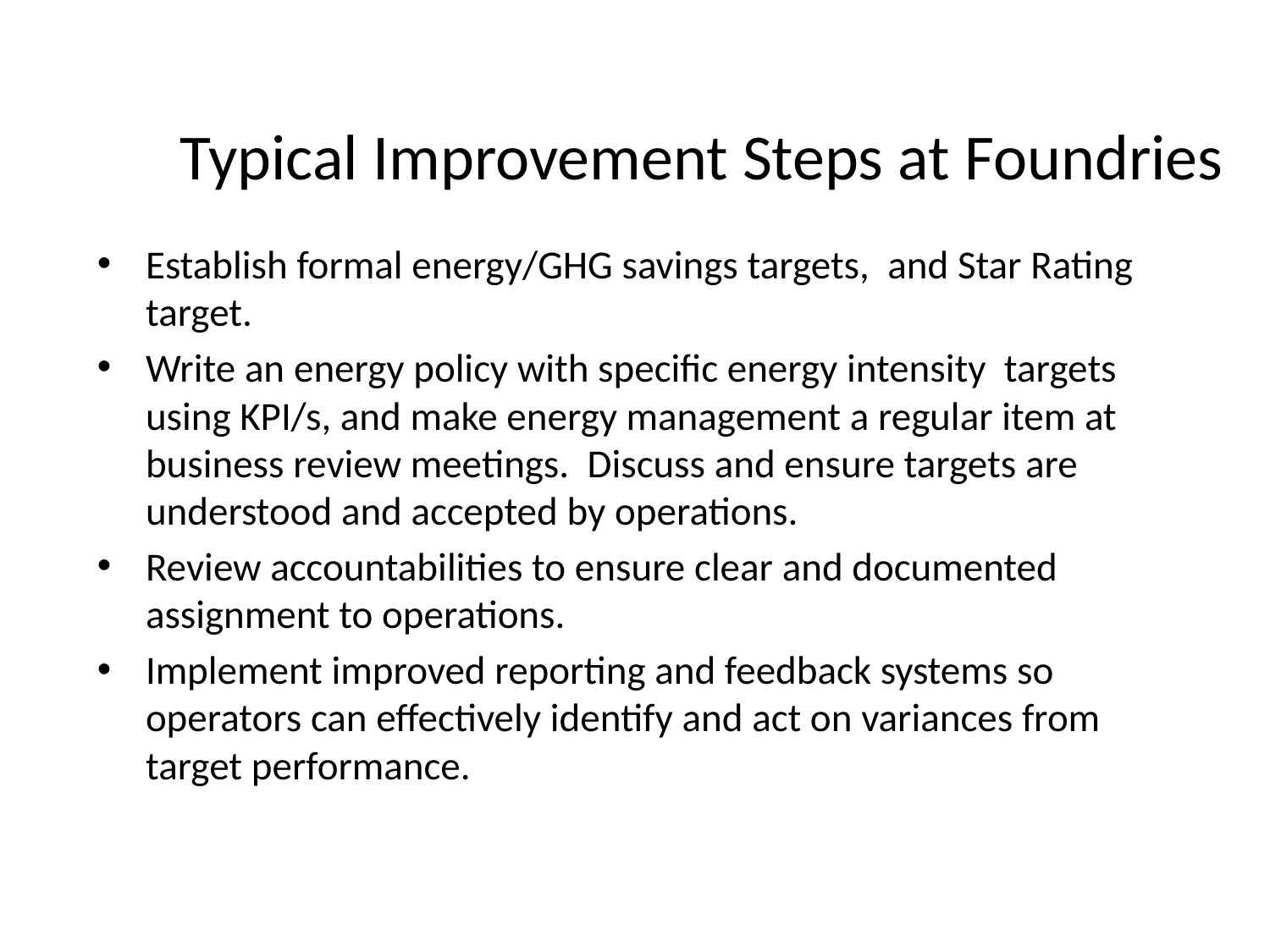

# Typical Improvement Steps at Foundries
Establish formal energy/GHG savings targets,  and Star Rating target.
Write an energy policy with specific energy intensity  targets using KPI/s, and make energy management a regular item at business review meetings.  Discuss and ensure targets are understood and accepted by operations.
Review accountabilities to ensure clear and documented assignment to operations.
Implement improved reporting and feedback systems so operators can effectively identify and act on variances from target performance.